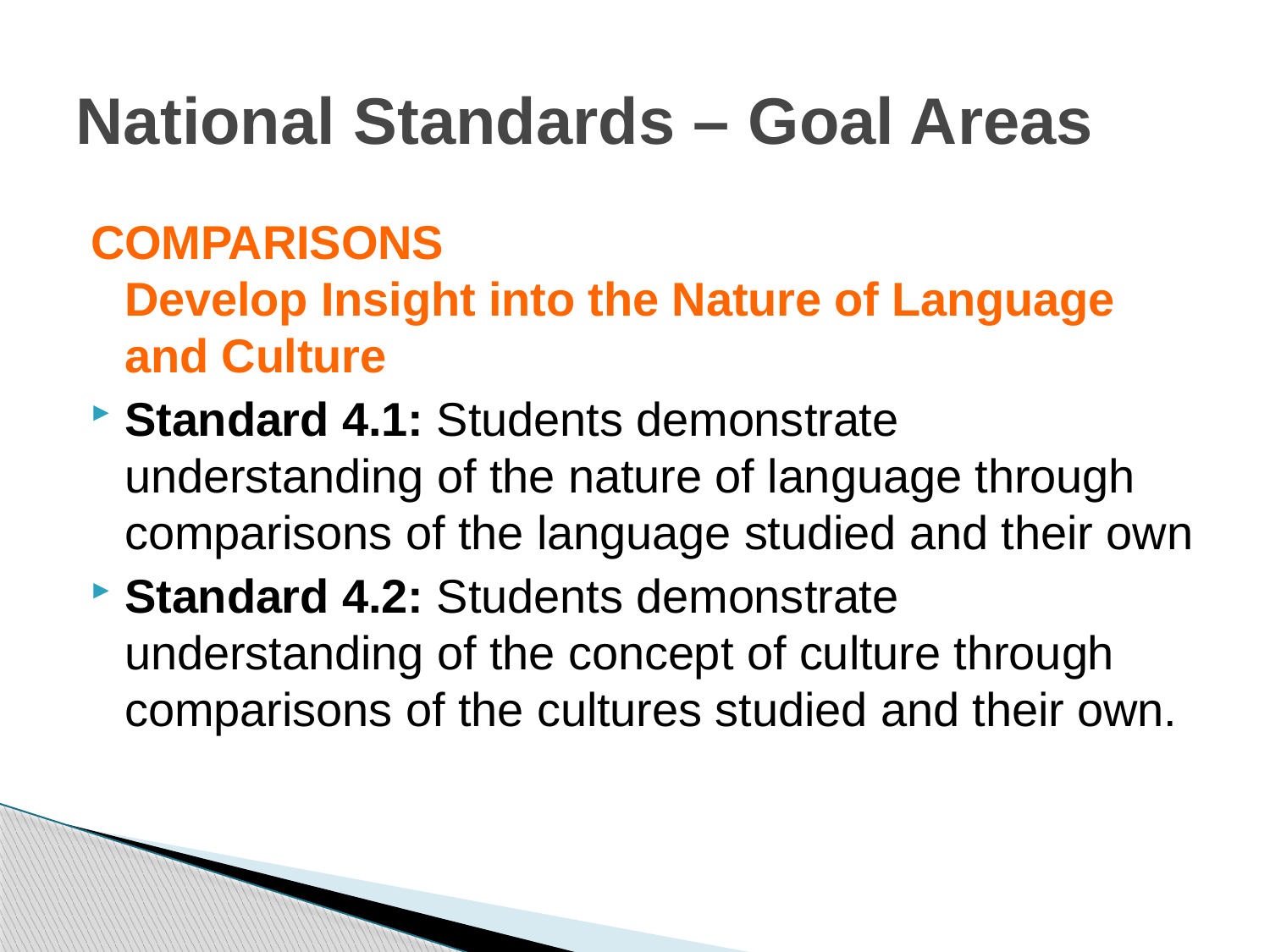

# National Standards – Goal Areas
COMPARISONS
Develop Insight into the Nature of Language and Culture
Standard 4.1: Students demonstrate understanding of the nature of language through comparisons of the language studied and their own
Standard 4.2: Students demonstrate understanding of the concept of culture through comparisons of the cultures studied and their own.